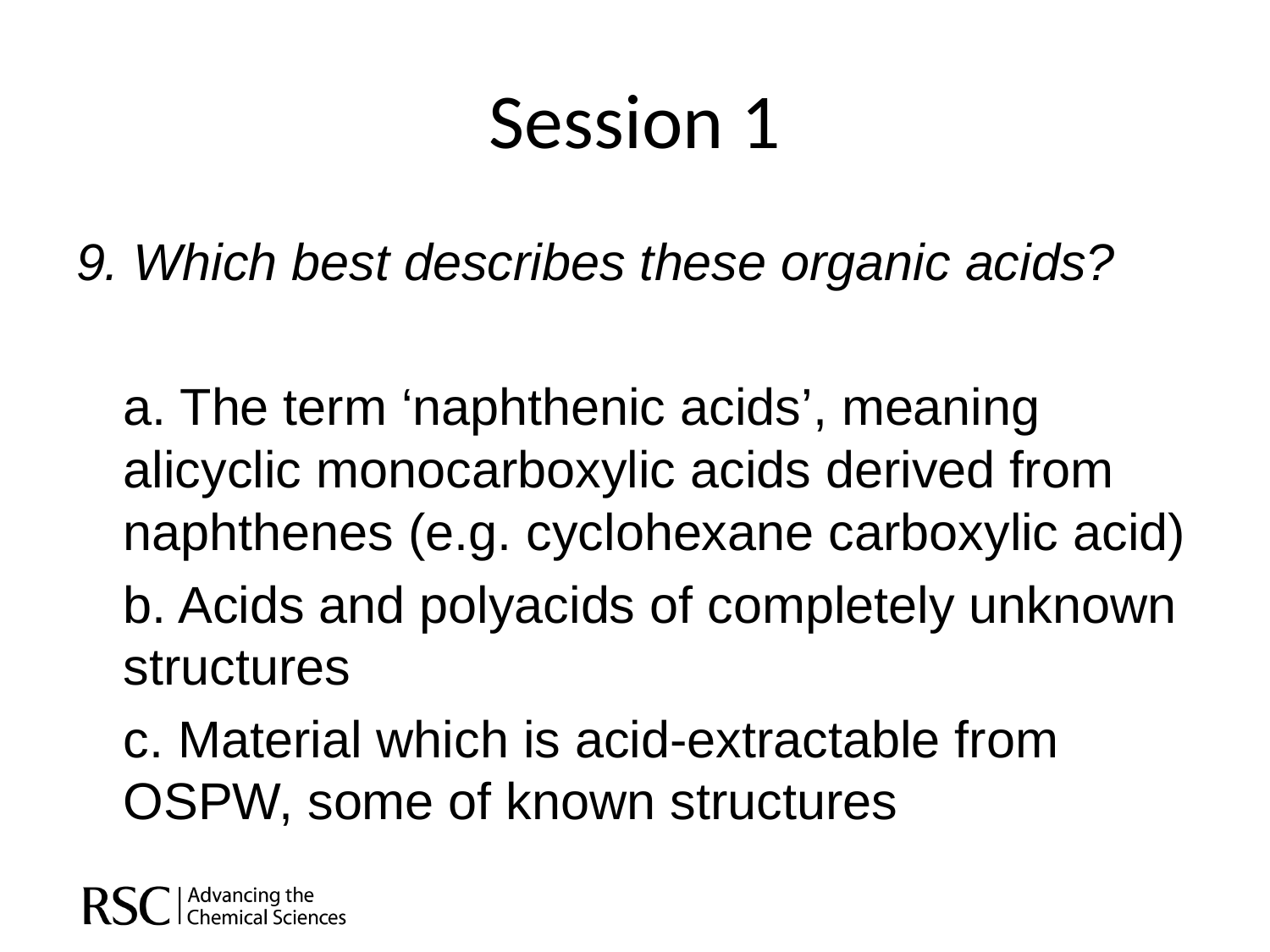

# Session 1
9. Which best describes these organic acids?

	a. The term ‘naphthenic acids’, meaning alicyclic monocarboxylic acids derived from naphthenes (e.g. cyclohexane carboxylic acid)
	b. Acids and polyacids of completely unknown structures
	c. Material which is acid-extractable from OSPW, some of known structures